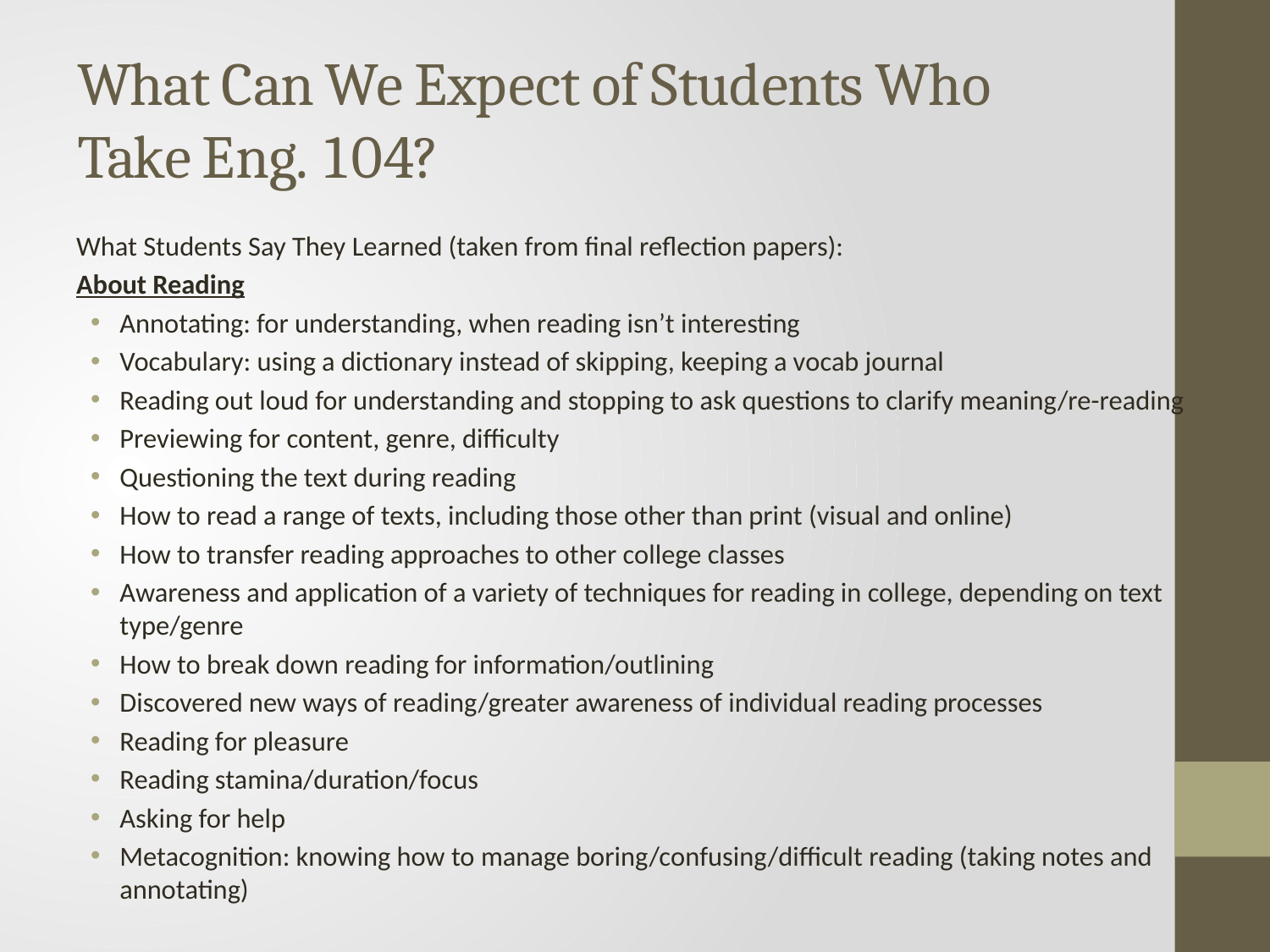

# What Can We Expect of Students Who Take Eng. 104?
What Students Say They Learned (taken from final reflection papers):
About Reading
Annotating: for understanding, when reading isn’t interesting
Vocabulary: using a dictionary instead of skipping, keeping a vocab journal
Reading out loud for understanding and stopping to ask questions to clarify meaning/re-reading
Previewing for content, genre, difficulty
Questioning the text during reading
How to read a range of texts, including those other than print (visual and online)
How to transfer reading approaches to other college classes
Awareness and application of a variety of techniques for reading in college, depending on text type/genre
How to break down reading for information/outlining
Discovered new ways of reading/greater awareness of individual reading processes
Reading for pleasure
Reading stamina/duration/focus
Asking for help
Metacognition: knowing how to manage boring/confusing/difficult reading (taking notes and annotating)